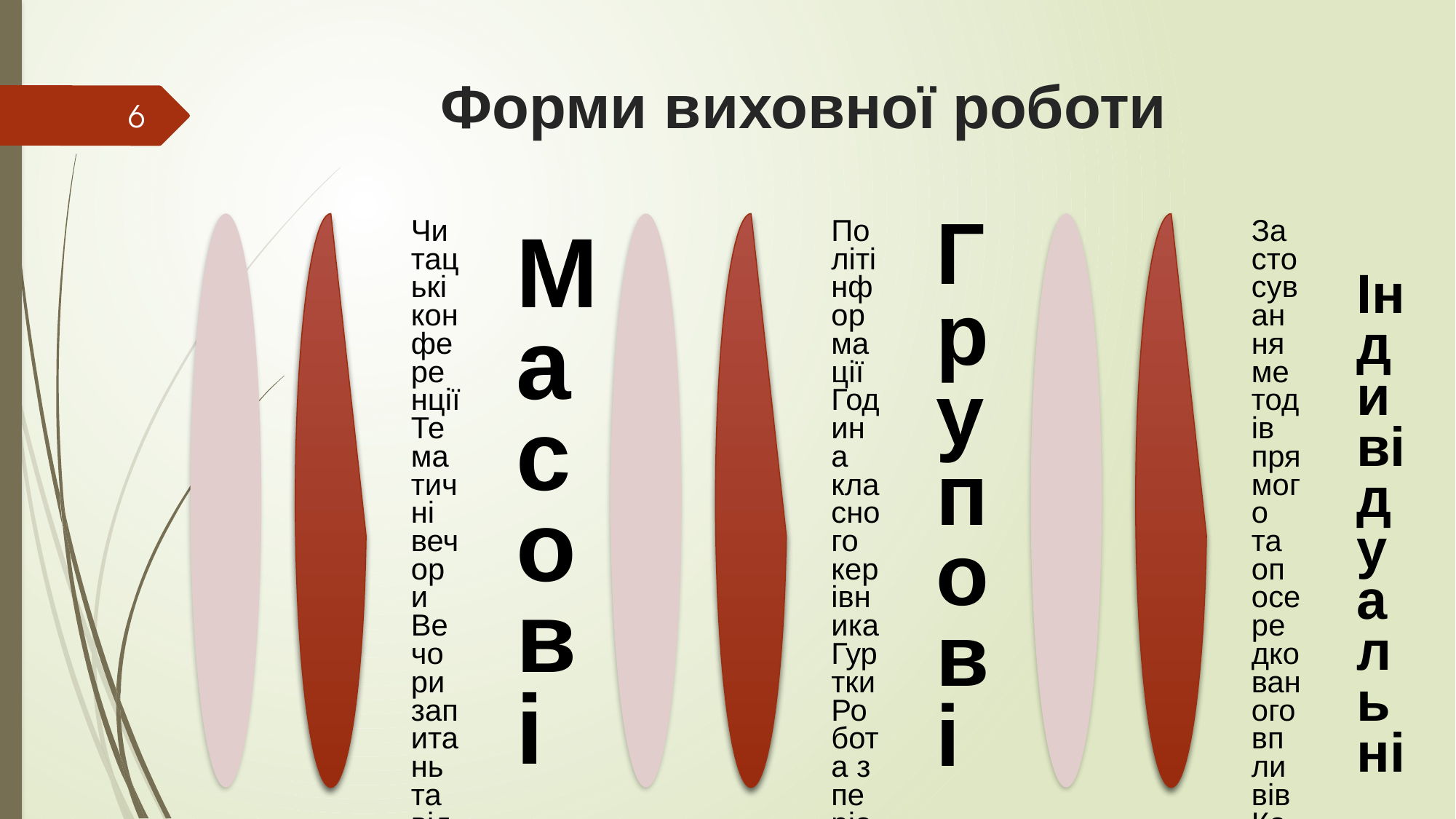

# Форми виховної роботи
6
Масові
Читацькі конференції
Тематичні вечори
Групові
Політінформації
Година класного керівника
Індивідуальні
Застосування методів прямого та опосередкованого впливів
Гуртки